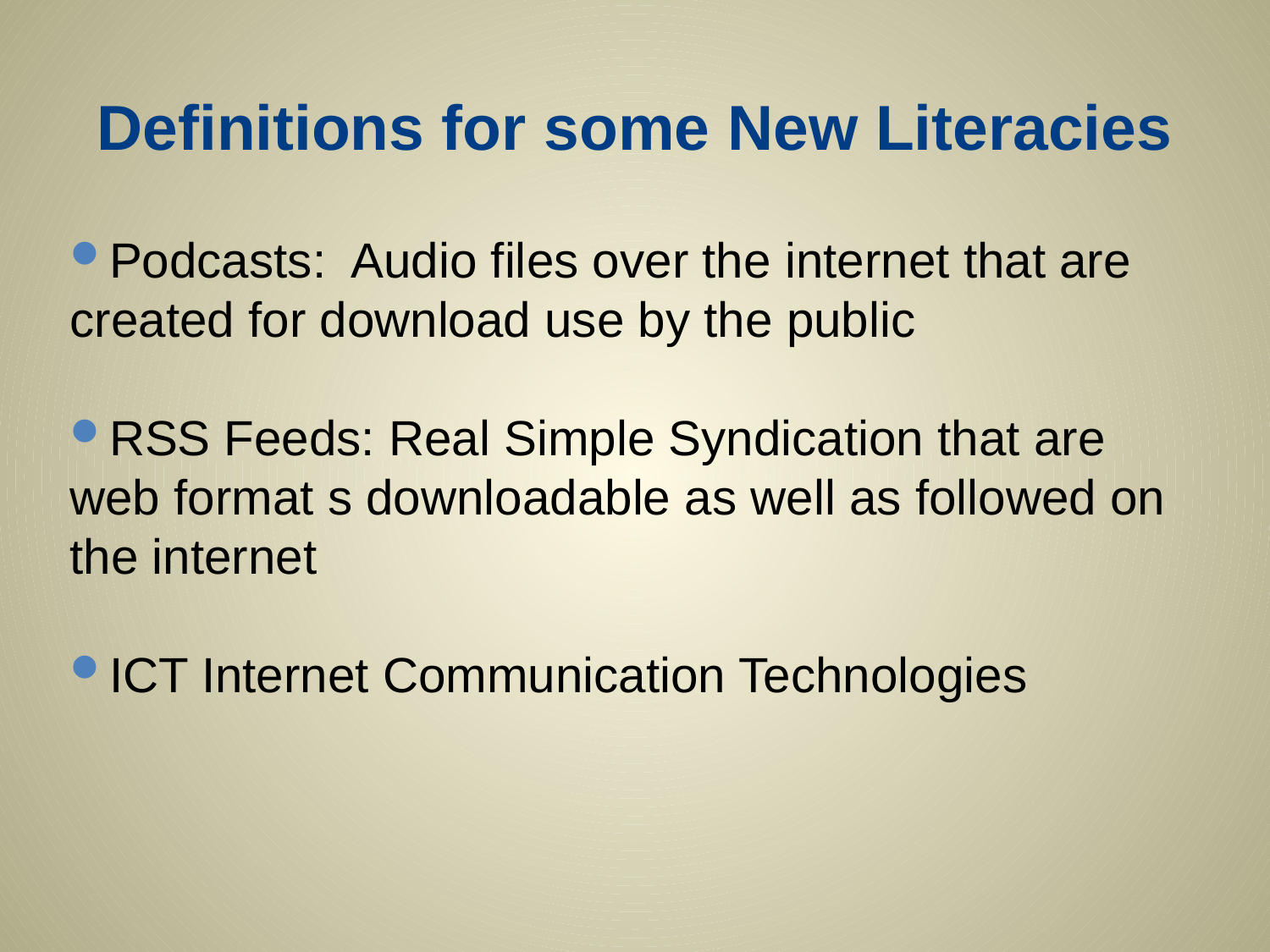

# Definitions for some New Literacies
Podcasts:  Audio files over the internet that are created for download use by the public

RSS Feeds: Real Simple Syndication that are web format s downloadable as well as followed on the internet

ICT Internet Communication Technologies